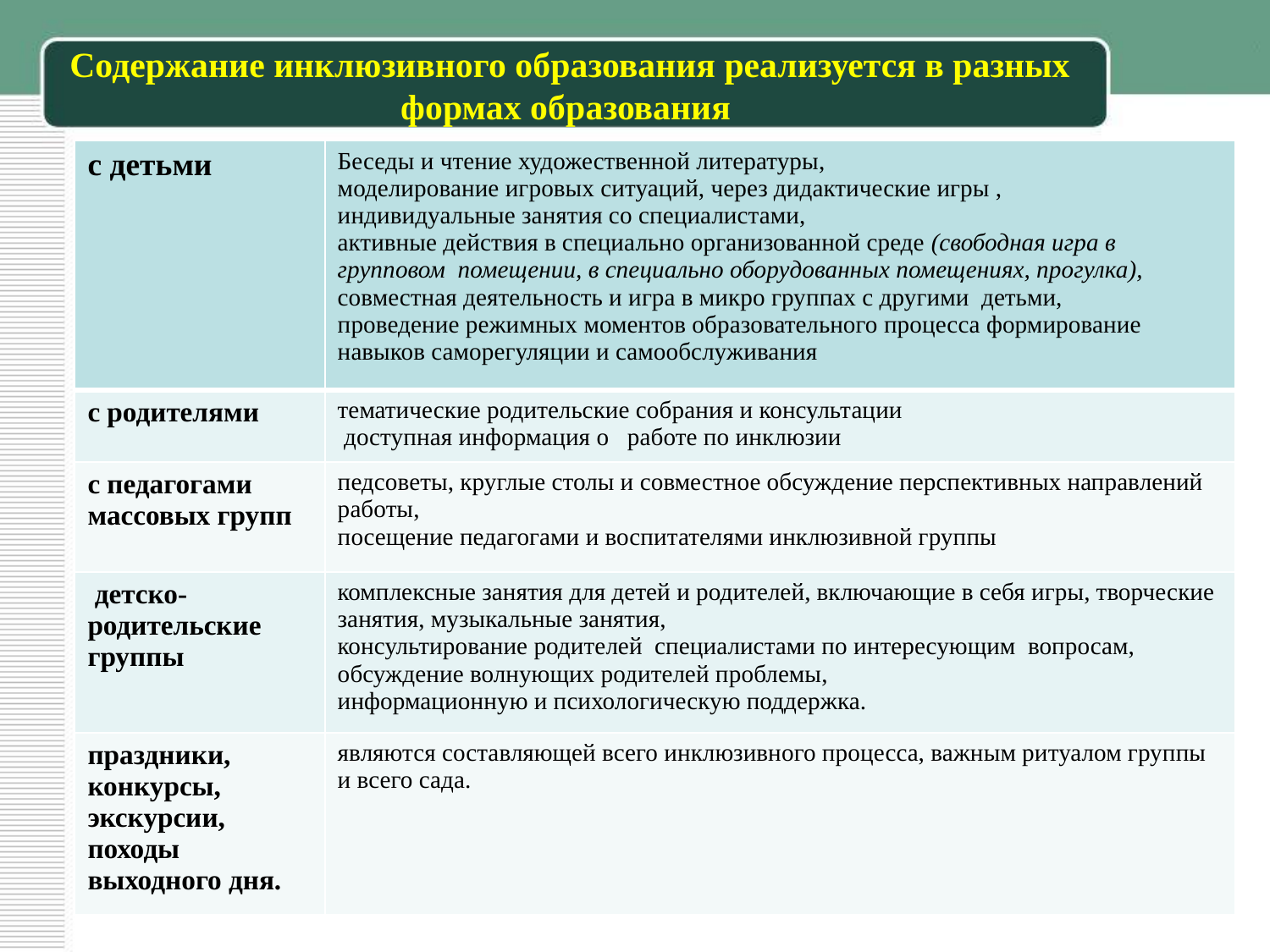

Содержание инклюзивного образования реализуется в разных формах образования
| с детьми | Беседы и чтение художественной литературы, моделирование игровых ситуаций, через дидактические игры , индивидуальные занятия со специалистами, активные действия в специально организованной среде (свободная игра в групповом помещении, в специально оборудованных помещениях, прогулка), совместная деятельность и игра в микро группах с другими детьми, проведение режимных моментов образовательного процесса формирование навыков саморегуляции и самообслуживания |
| --- | --- |
| с родителями | тематические родительские собрания и консультации доступная информация о работе по инклюзии |
| с педагогами массовых групп | педсоветы, круглые столы и совместное обсуждение перспективных направлений работы, посещение педагогами и воспитателями инклюзивной группы |
| детско-родительские группы | комплексные занятия для детей и родителей, включающие в себя игры, творческие занятия, музыкальные занятия, консультирование родителей специалистами по интересующим вопросам, обсуждение волнующих родителей проблемы, информационную и психологическую поддержка. |
| праздники, конкурсы, экскурсии, походы выходного дня. | являются составляющей всего инклюзивного процесса, важным ритуалом группы и всего сада. |